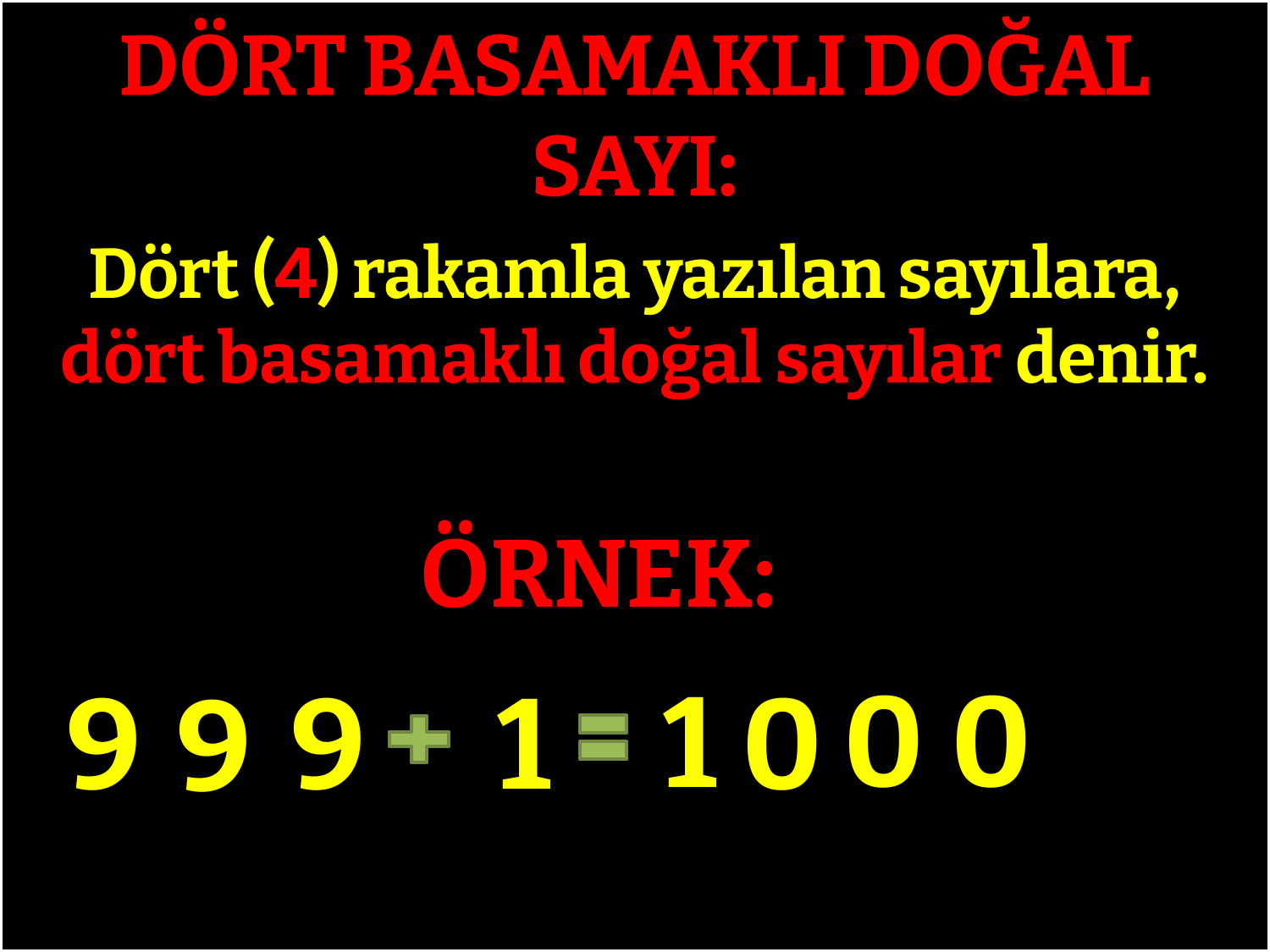

DÖRT BASAMAKLI DOĞAL SAYI:
Dört (4) rakamla yazılan sayılara, dört basamaklı doğal sayılar denir.
#
ÖRNEK:
0
0
1
9
9
0
1
9